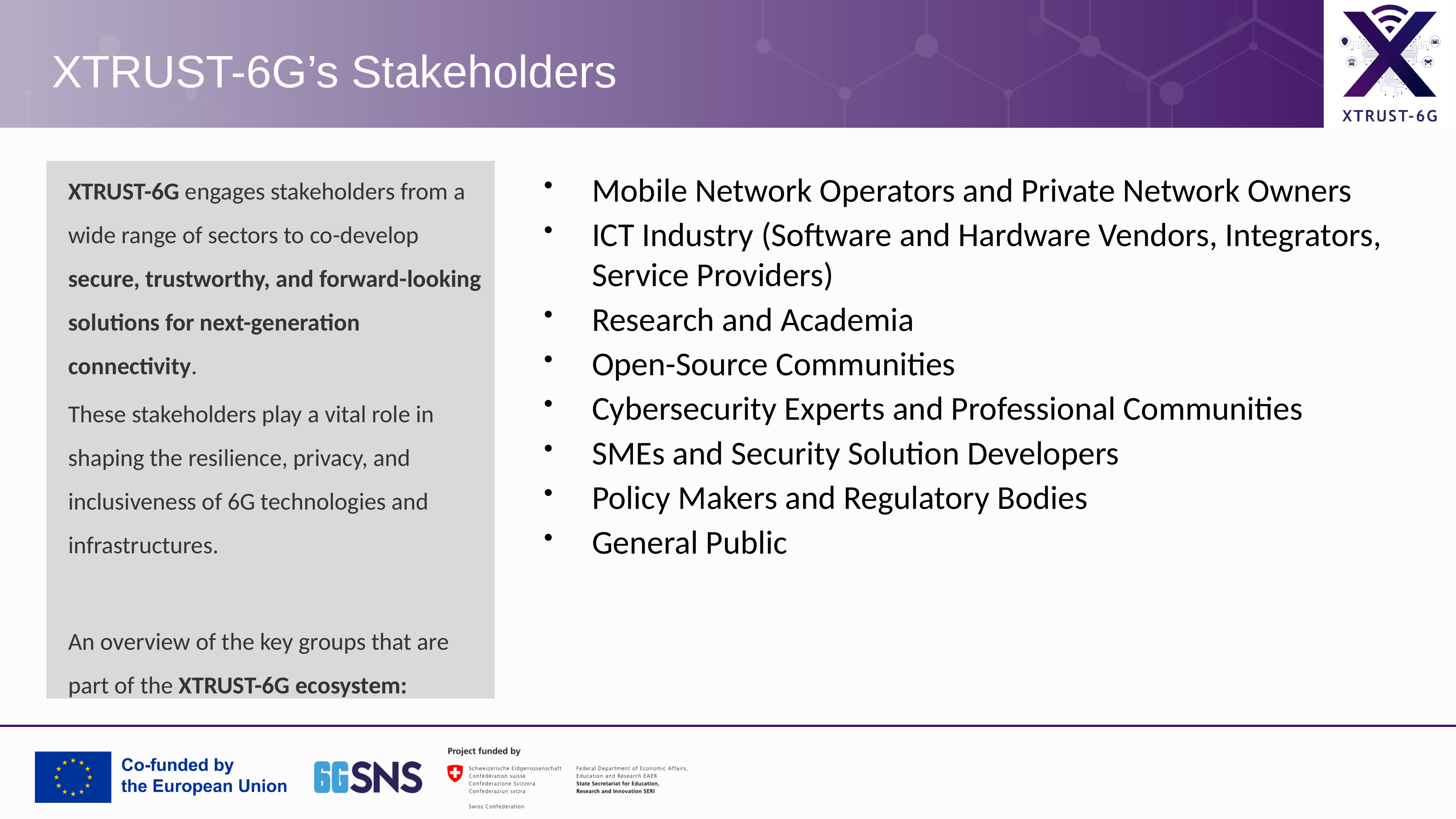

# XTRUST-6G’s Stakeholders
XTRUST-6G engages stakeholders from a wide range of sectors to co-develop secure, trustworthy, and forward-looking solutions for next-generation connectivity.
These stakeholders play a vital role in shaping the resilience, privacy, and inclusiveness of 6G technologies and infrastructures.

An overview of the key groups that are part of the XTRUST-6G ecosystem:
Mobile Network Operators and Private Network Owners
ICT Industry (Software and Hardware Vendors, Integrators, Service Providers)
Research and Academia
Open-Source Communities
Cybersecurity Experts and Professional Communities
SMEs and Security Solution Developers
Policy Makers and Regulatory Bodies
General Public